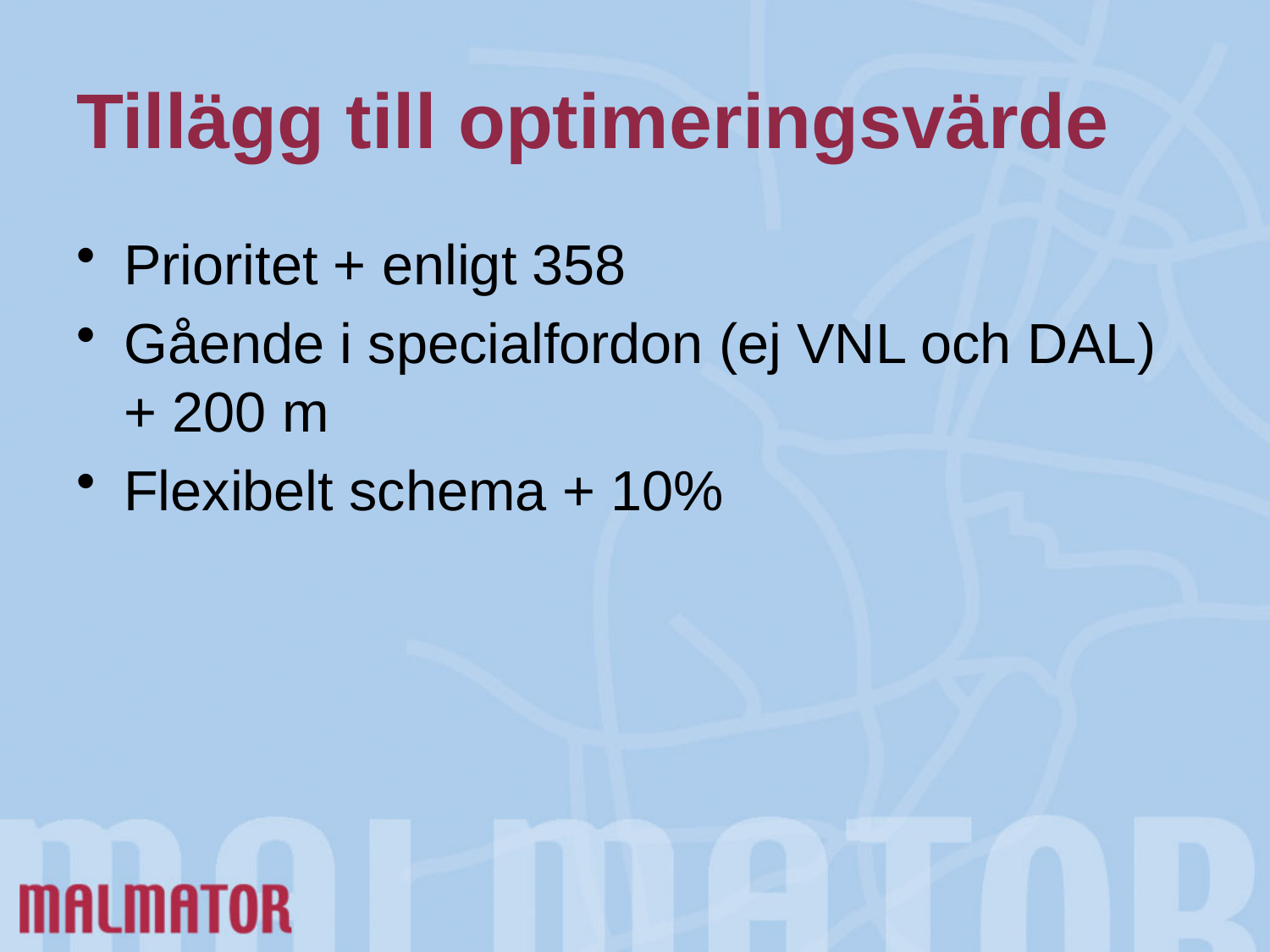

# Tillägg till optimeringsvärde
Prioritet + enligt 358
Gående i specialfordon (ej VNL och DAL) + 200 m
Flexibelt schema + 10%